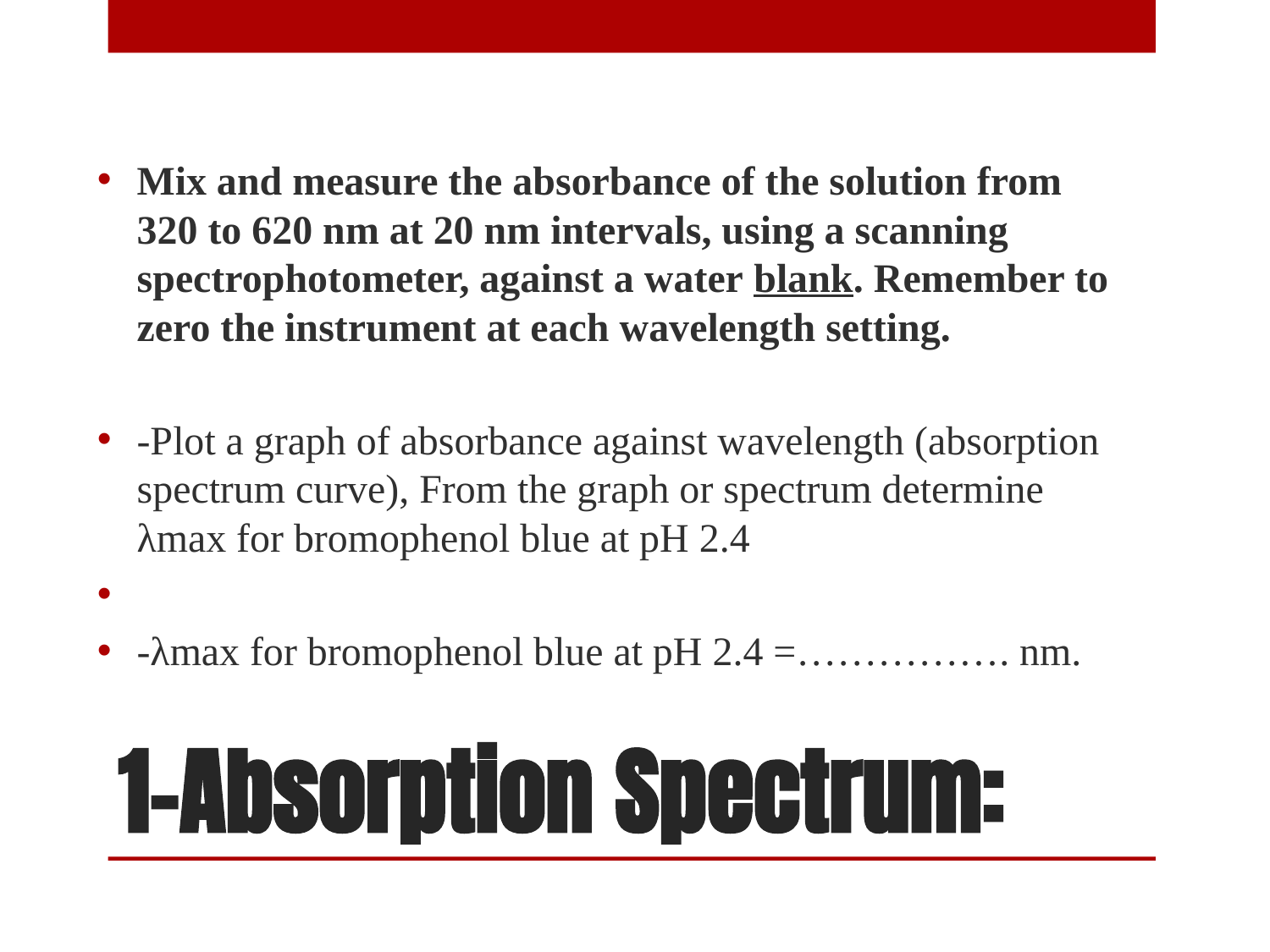

Mix and measure the absorbance of the solution from 320 to 620 nm at 20 nm intervals, using a scanning spectrophotometer, against a water blank. Remember to zero the instrument at each wavelength setting.

-Plot a graph of absorbance against wavelength (absorption spectrum curve), From the graph or spectrum determine λmax for bromophenol blue at pH 2.4

-λmax for bromophenol blue at pH 2.4 =……………. nm.

# 1-Absorption Spectrum: